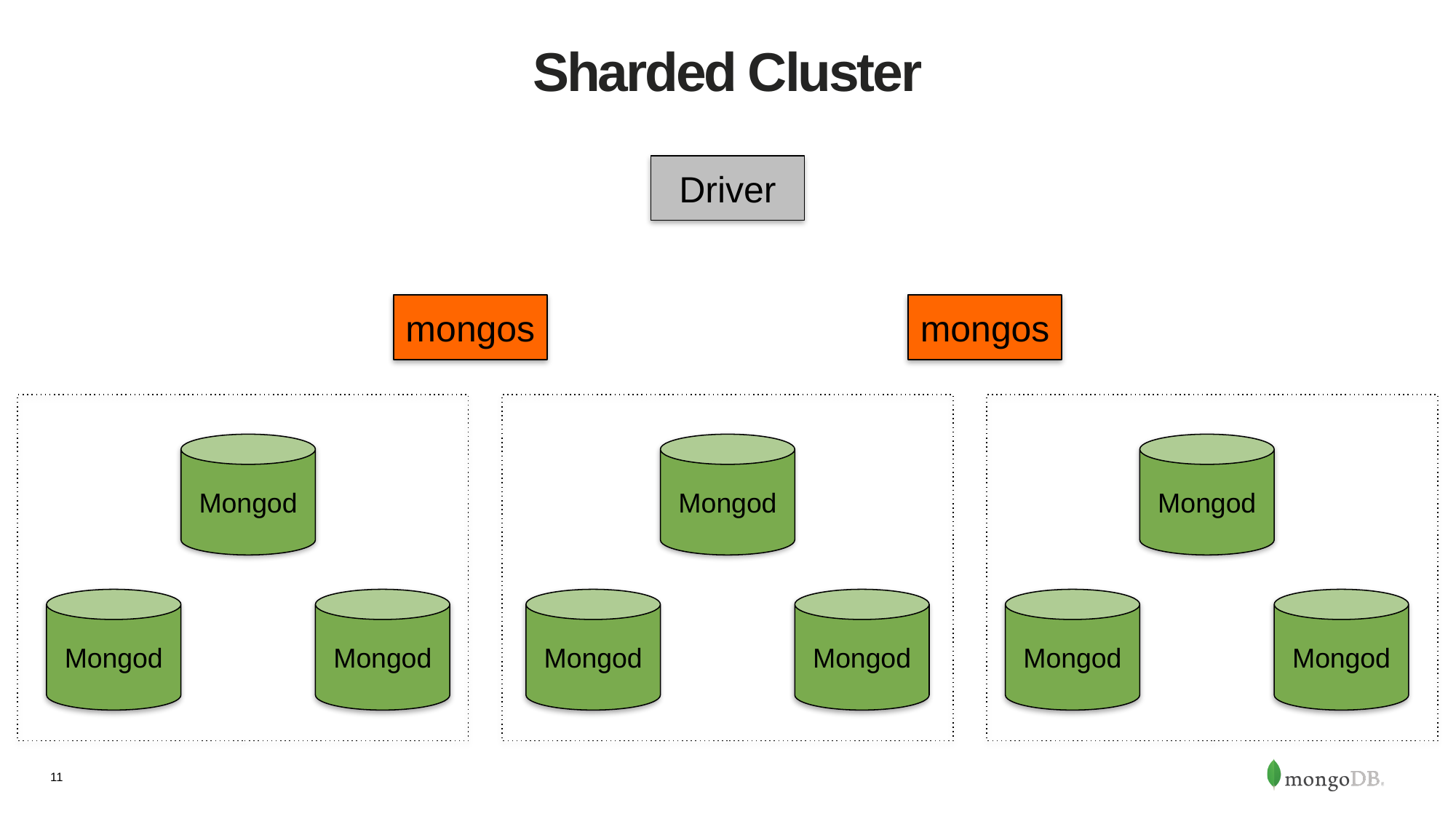

# Sharded Cluster
Driver
mongos
mongos

Mongod
Mongod
Mongod
Mongod
Mongod
Mongod
Mongod
Mongod
Mongod